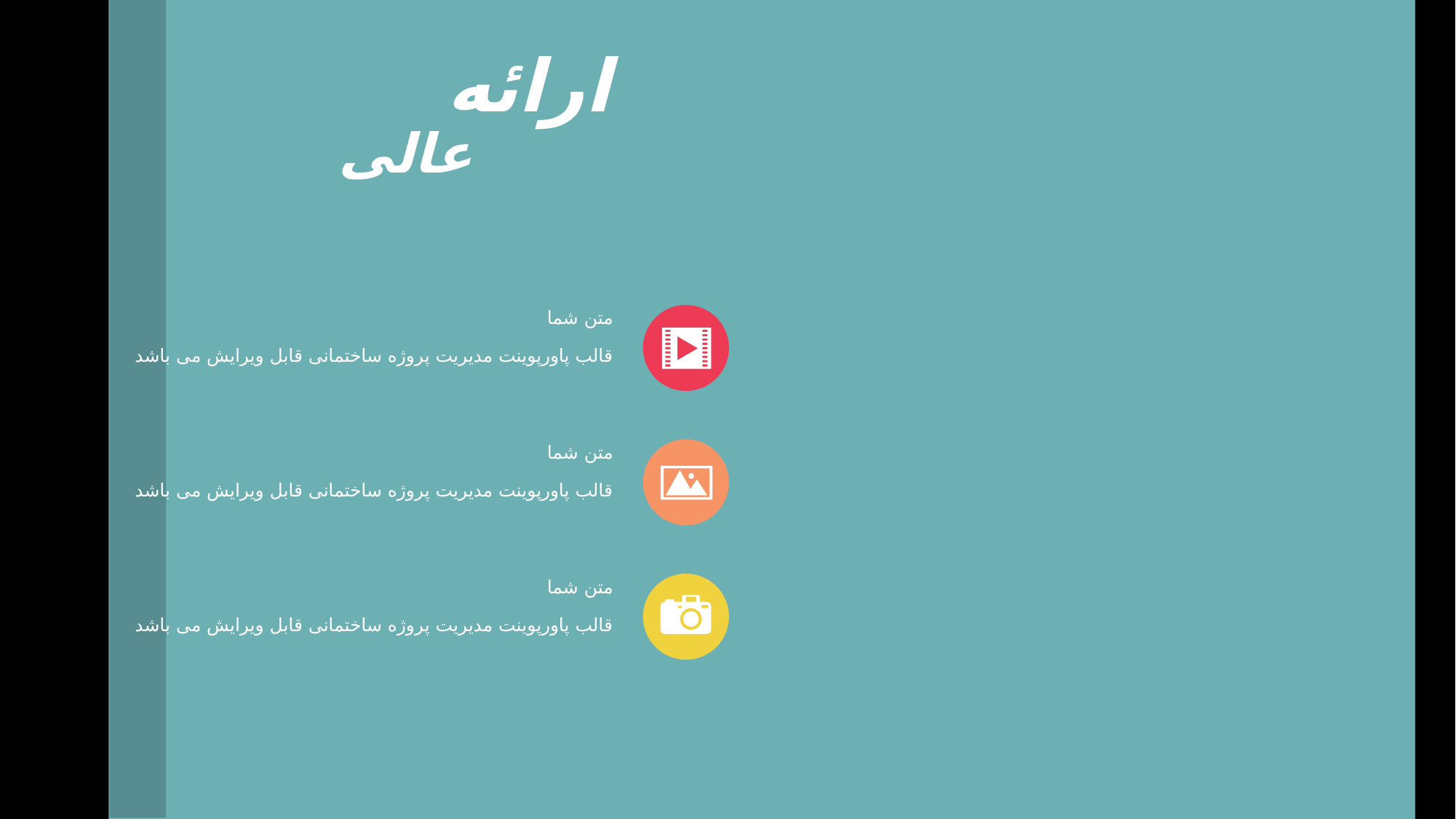

ارائه
عالی
متن شما
قالب پاورپوینت مدیریت پروژه ساختمانی قابل ویرایش می باشد

متن شما
قالب پاورپوینت مدیریت پروژه ساختمانی قابل ویرایش می باشد

متن شما
قالب پاورپوینت مدیریت پروژه ساختمانی قابل ویرایش می باشد